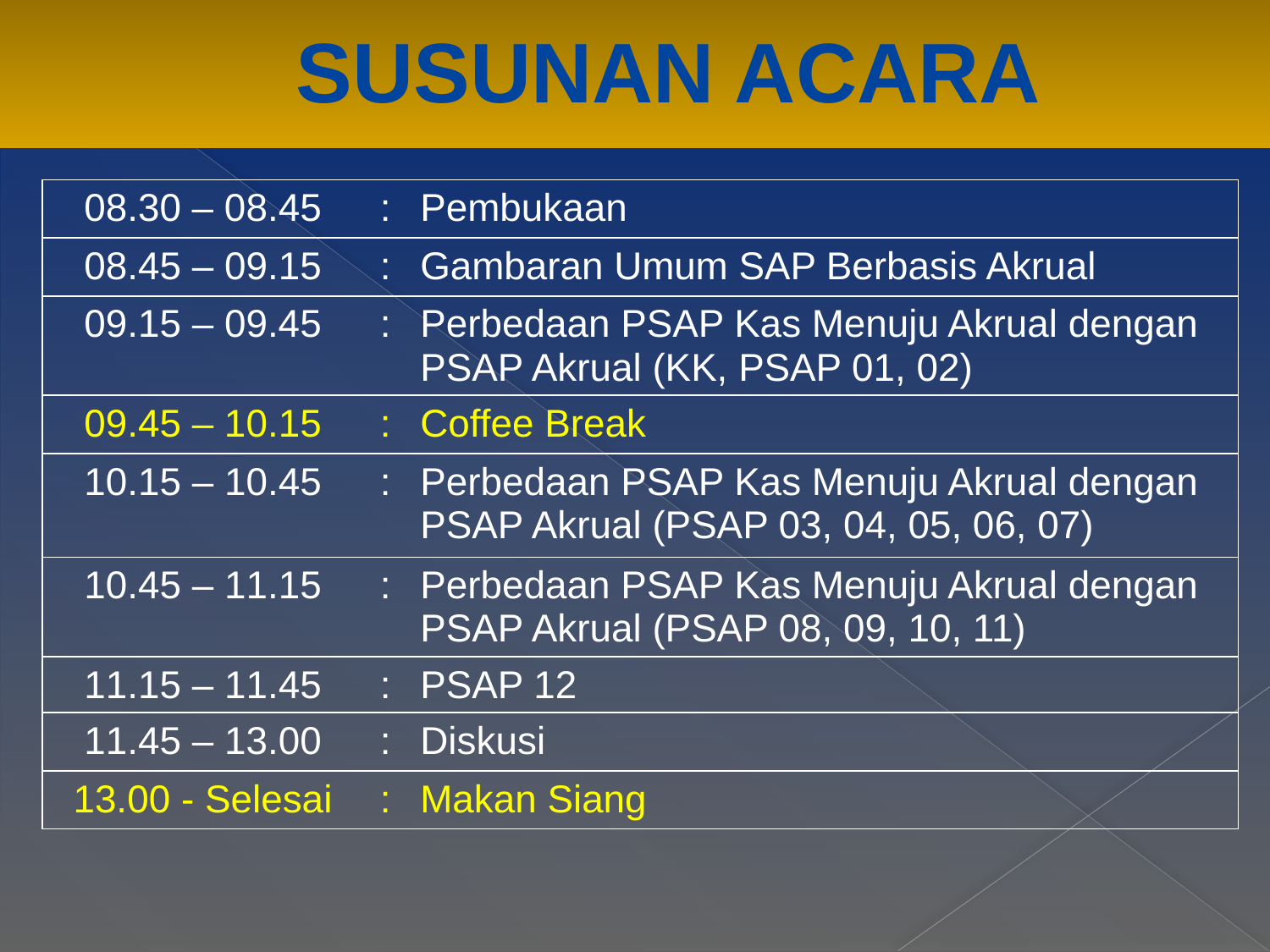

# SUSUNAN ACARA
| 08.30 – 08.45 | : | Pembukaan |
| --- | --- | --- |
| 08.45 – 09.15 | : | Gambaran Umum SAP Berbasis Akrual |
| 09.15 – 09.45 | : | Perbedaan PSAP Kas Menuju Akrual dengan PSAP Akrual (KK, PSAP 01, 02) |
| 09.45 – 10.15 | : | Coffee Break |
| 10.15 – 10.45 | : | Perbedaan PSAP Kas Menuju Akrual dengan PSAP Akrual (PSAP 03, 04, 05, 06, 07) |
| 10.45 – 11.15 | : | Perbedaan PSAP Kas Menuju Akrual dengan PSAP Akrual (PSAP 08, 09, 10, 11) |
| 11.15 – 11.45 | : | PSAP 12 |
| 11.45 – 13.00 | : | Diskusi |
| 13.00 - Selesai | : | Makan Siang |